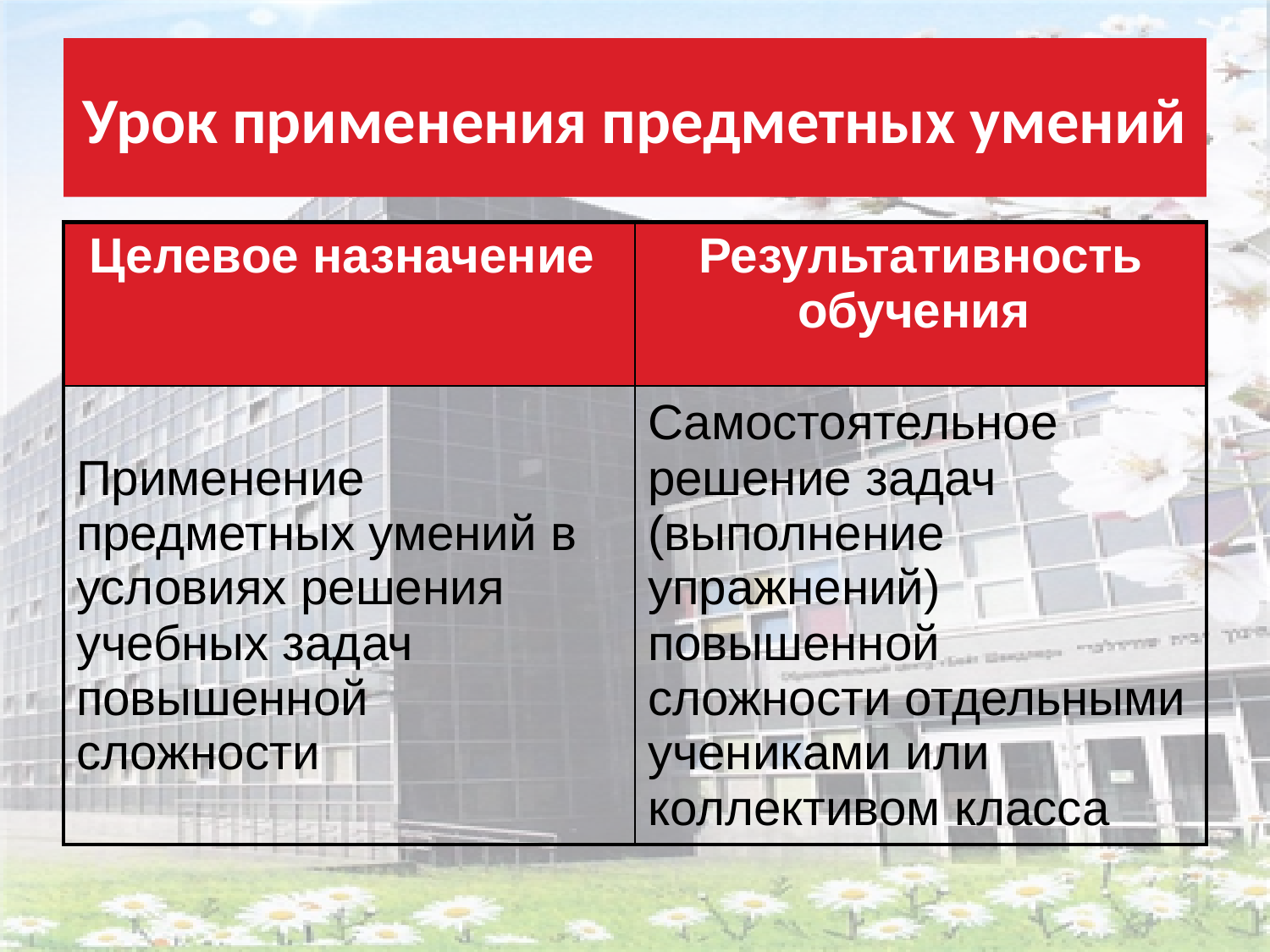

# Урок применения предметных умений
| Целевое назначение | Результативность обучения |
| --- | --- |
| Применение предметных умений в условиях решения учебных задач повышенной сложности | Самостоятельное решение задач (выполнение упражнений) повышенной сложности отдельными учениками или коллективом класса |